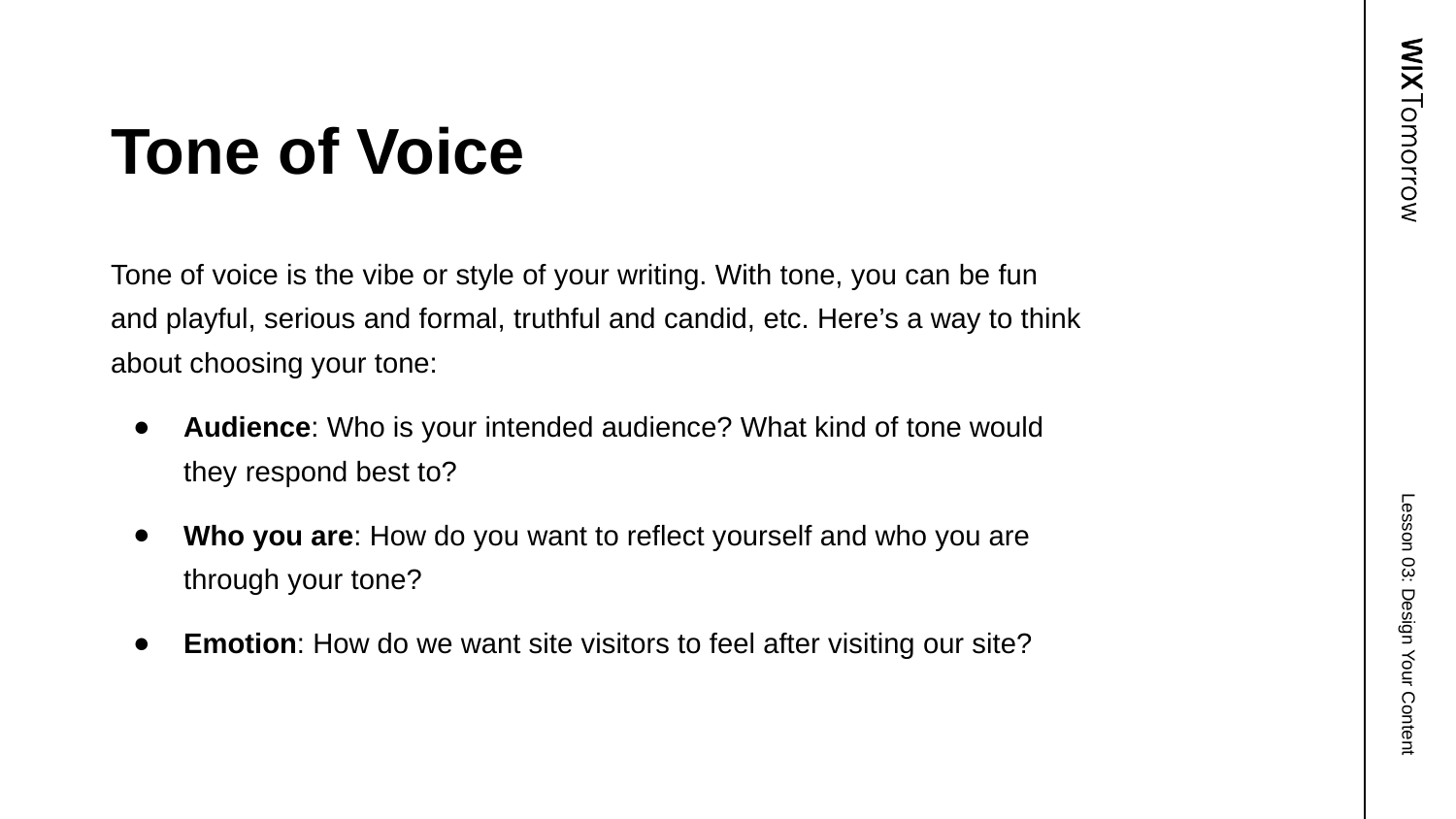

Tone of Voice
Tone of voice is the vibe or style of your writing. With tone, you can be fun and playful, serious and formal, truthful and candid, etc. Here’s a way to think about choosing your tone:
Audience: Who is your intended audience? What kind of tone would they respond best to?
Who you are: How do you want to reflect yourself and who you are through your tone?
Emotion: How do we want site visitors to feel after visiting our site?